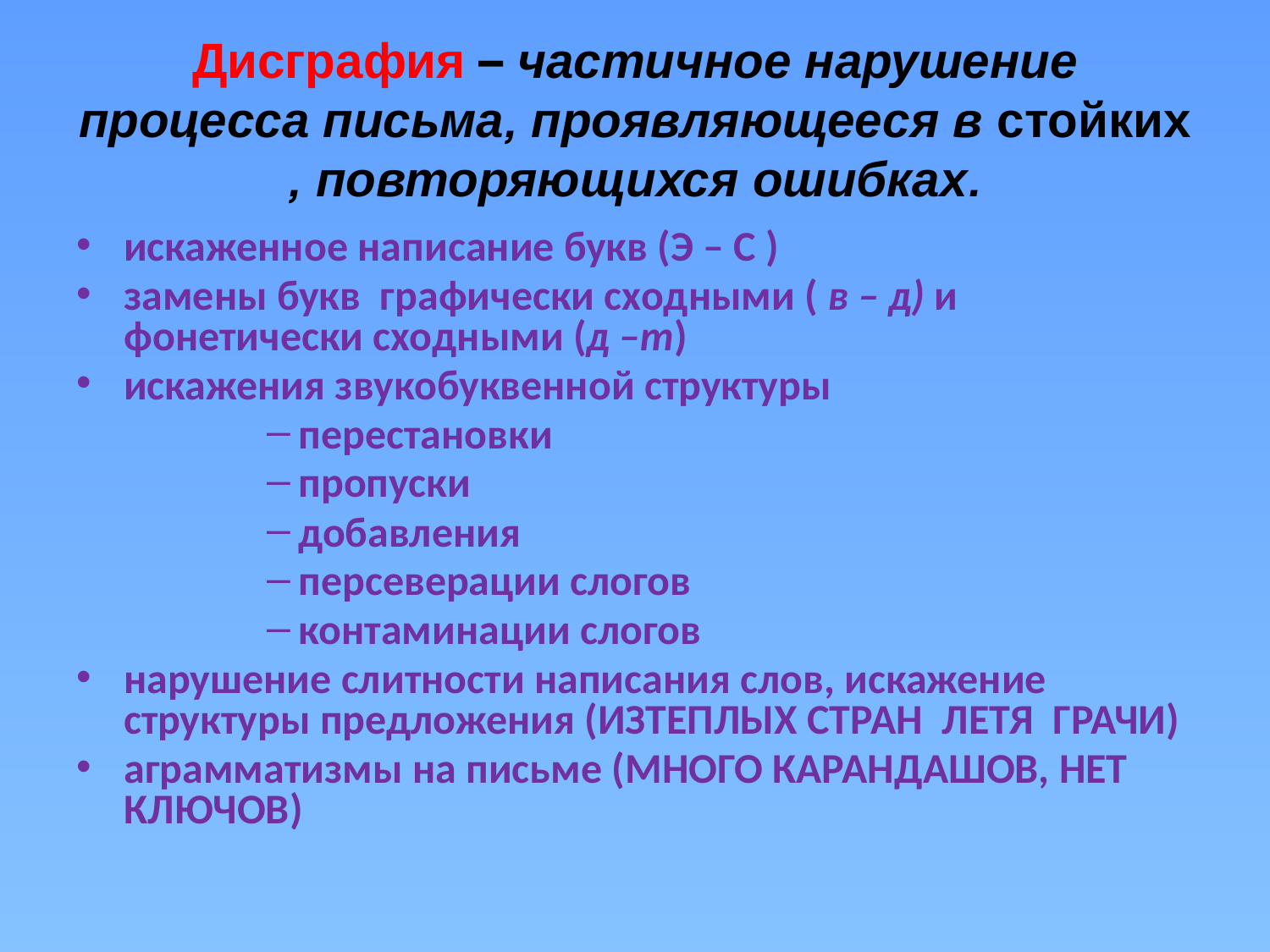

# Дисграфия – частичное нарушение процесса письма, проявляющееся в стойких , повторяющихся ошибках.
искаженное написание букв (Э – С )
замены букв  графически сходными ( в – д) и фонетически сходными (д –т)
искажения звукобуквенной структуры
перестановки
пропуски
добавления
персеверации слогов
контаминации слогов
нарушение слитности написания слов, искажение структуры предложения (ИЗТЕПЛЫХ СТРАН  ЛЕТЯ  ГРАЧИ)
аграмматизмы на письме (МНОГО КАРАНДАШОВ, НЕТ КЛЮЧОВ)